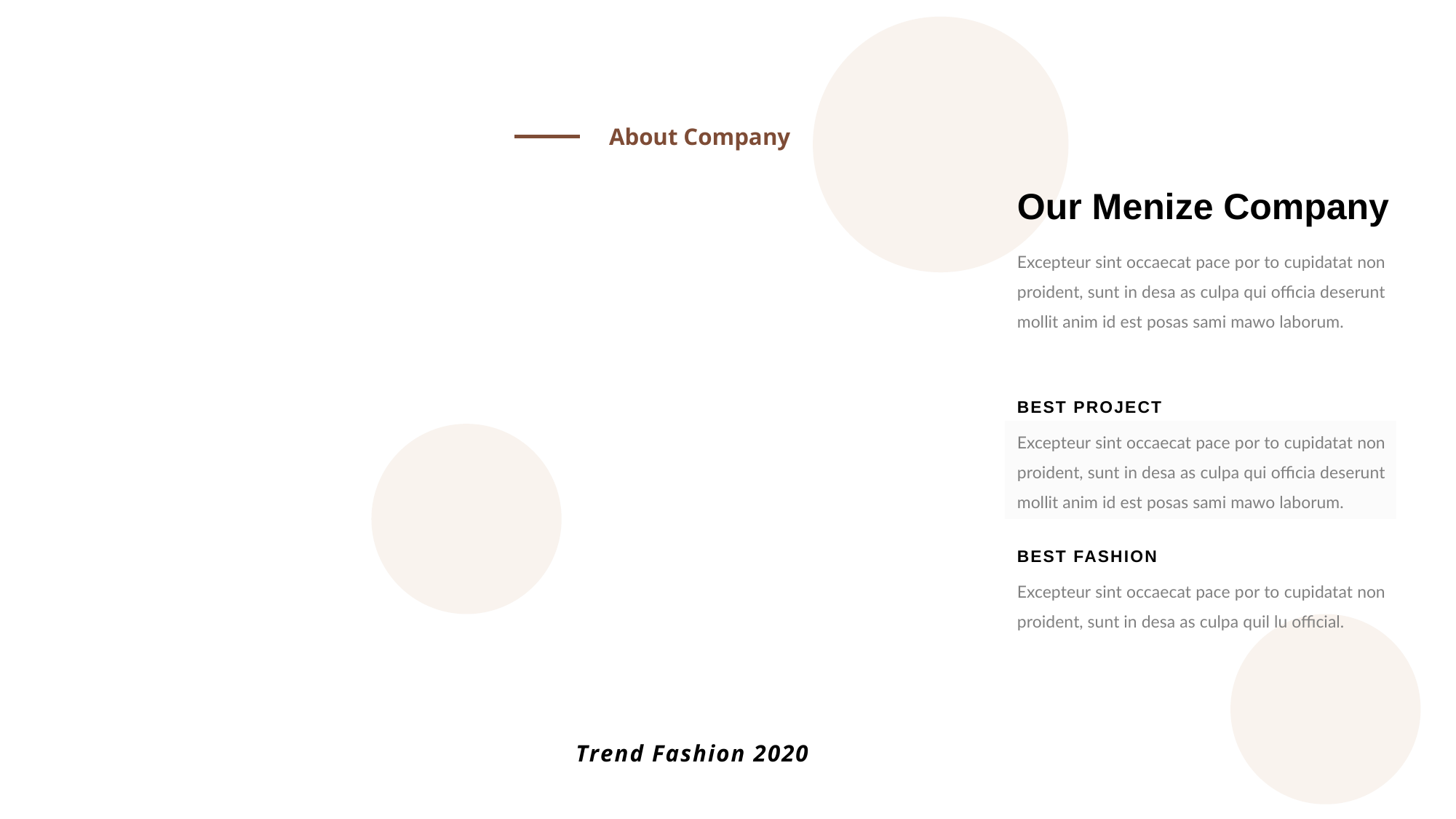

About Company
Our Menize Company

Excepteur sint occaecat pace por to cupidatat non proident, sunt in desa as culpa qui officia deserunt mollit anim id est posas sami mawo laborum.
BEST PROJECT
Excepteur sint occaecat pace por to cupidatat non proident, sunt in desa as culpa qui officia deserunt mollit anim id est posas sami mawo laborum.
BEST FASHION
Excepteur sint occaecat pace por to cupidatat non proident, sunt in desa as culpa quil lu official.
Trend Fashion 2020